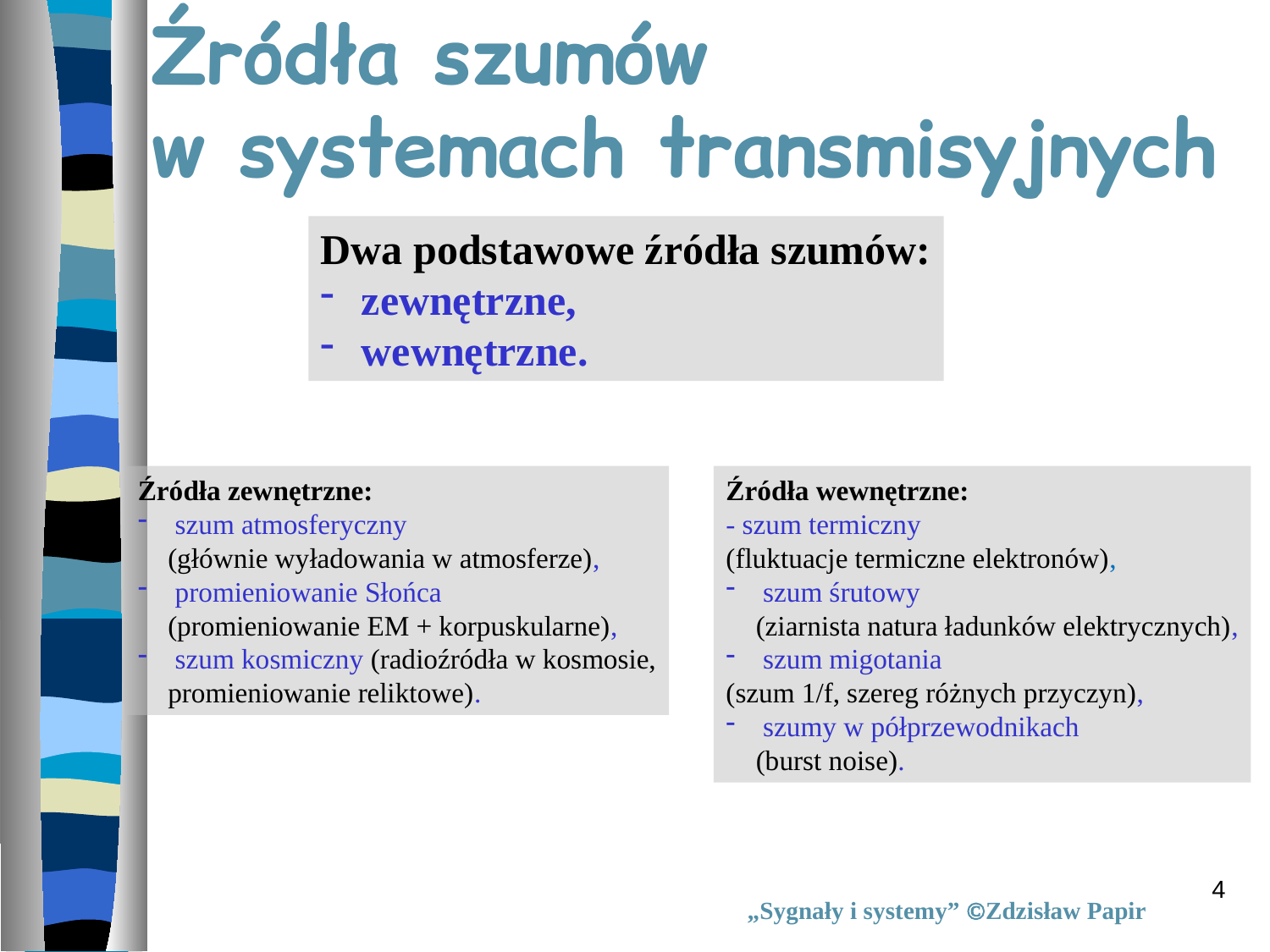

Źródła szumów
w systemach transmisyjnych
Dwa podstawowe źródła szumów:
 zewnętrzne,
 wewnętrzne.
Źródła zewnętrzne:
 szum atmosferyczny
(głównie wyładowania w atmosferze),
 promieniowanie Słońca
(promieniowanie EM + korpuskularne),
 szum kosmiczny (radioźródła w kosmosie,
promieniowanie reliktowe).
Źródła wewnętrzne:
- szum termiczny
(fluktuacje termiczne elektronów),
 szum śrutowy
(ziarnista natura ładunków elektrycznych),
 szum migotania
(szum 1/f, szereg różnych przyczyn),
 szumy w półprzewodnikach
(burst noise).

4
„Sygnały i systemy” ©Zdzisław Papir
„Sygnały i systemy” ©Zdzisław Papir